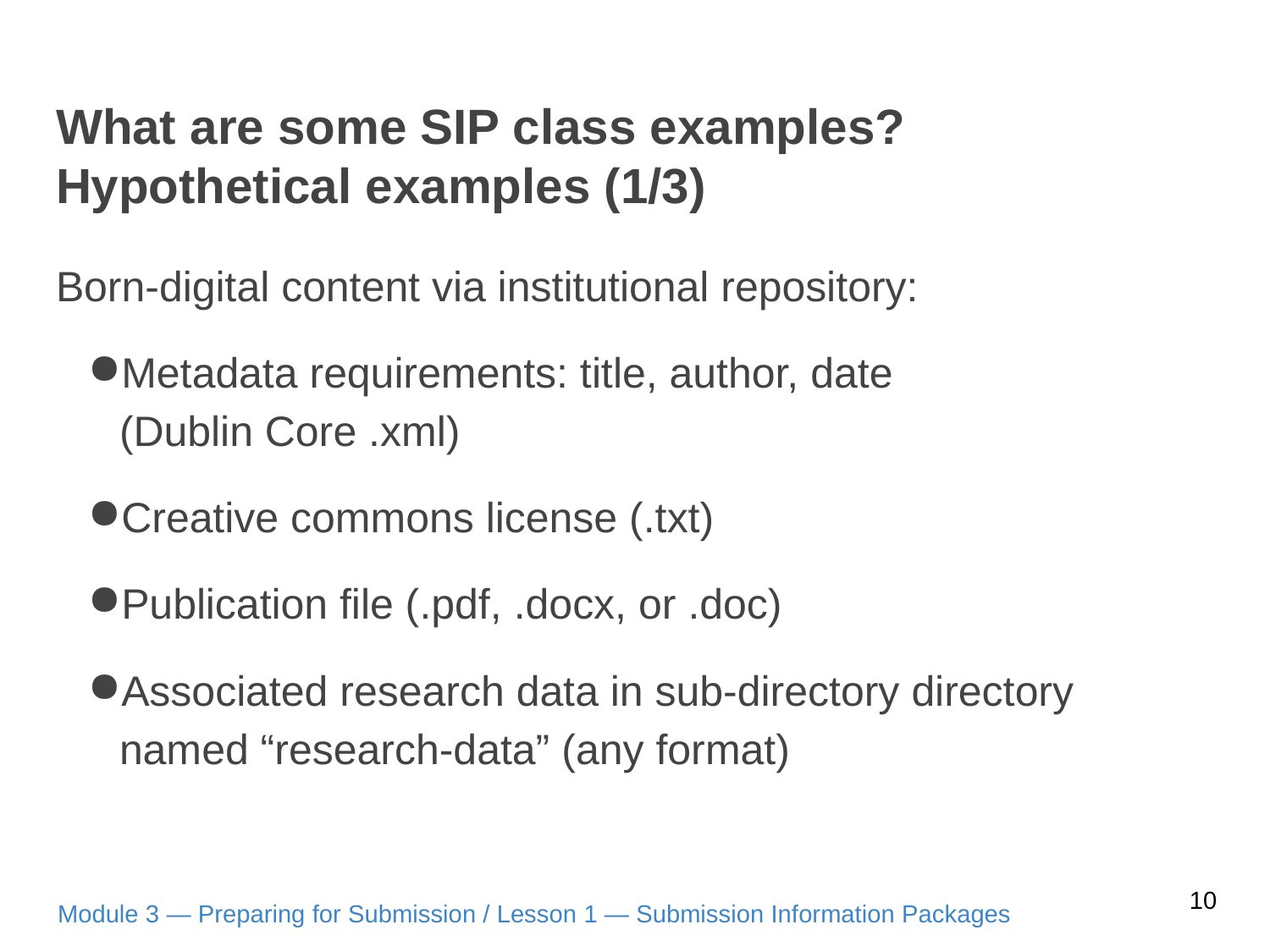

# What are some SIP class examples?
Hypothetical examples (1/3)

Born-digital content via institutional repository:
Metadata requirements: title, author, date
(Dublin Core .xml)
Creative commons license (.txt)
Publication file (.pdf, .docx, or .doc)
Associated research data in sub-directory directory named “research-data” (any format)

10
Module 3 — Preparing for Submission / Lesson 1 — Submission Information Packages